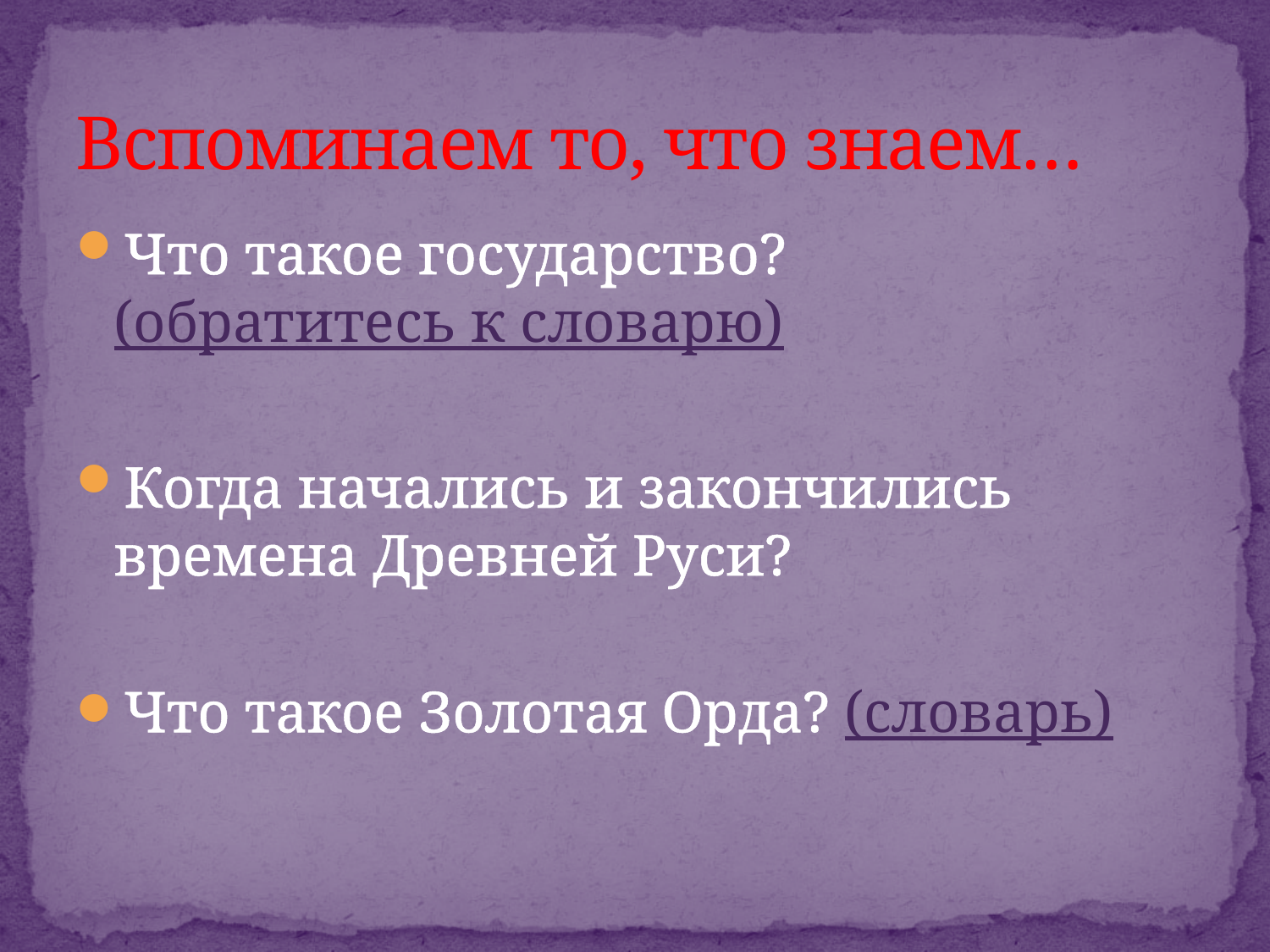

# Вспоминаем то, что знаем…
Что такое государство? (обратитесь к словарю)

Когда начались и закончились времена Древней Руси?

Что такое Золотая Орда? (словарь)